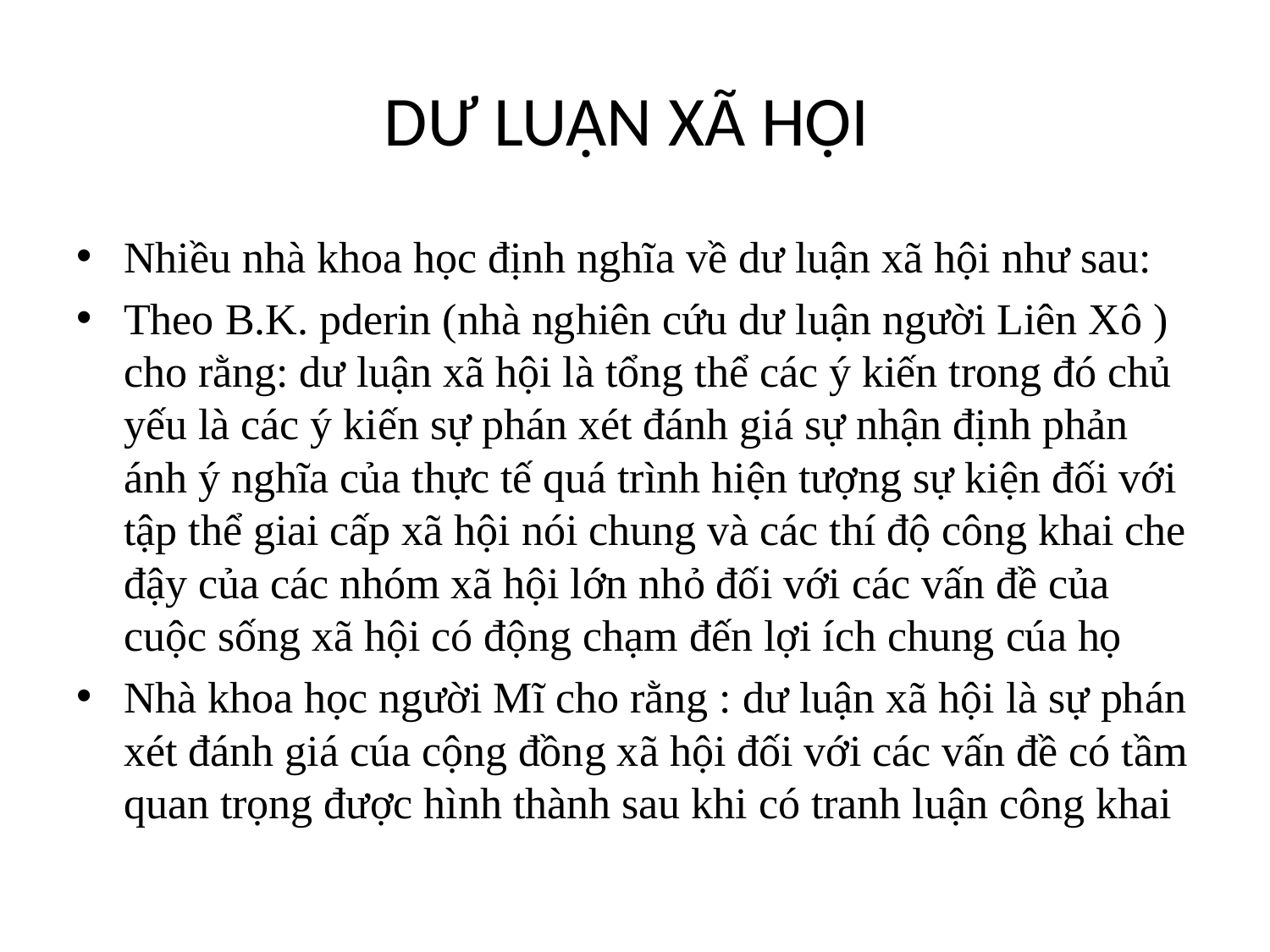

DƯ LUẬN XÃ HỘI
Nhiều nhà khoa học định nghĩa về dư luận xã hội như sau:
Theo B.K. pderin (nhà nghiên cứu dư luận người Liên Xô ) cho rằng: dư luận xã hội là tổng thể các ý kiến trong đó chủ yếu là các ý kiến sự phán xét đánh giá sự nhận định phản ánh ý nghĩa của thực tế quá trình hiện tượng sự kiện đối với tập thể giai cấp xã hội nói chung và các thí độ công khai che đậy của các nhóm xã hội lớn nhỏ đối với các vấn đề của cuộc sống xã hội có động chạm đến lợi ích chung cúa họ
Nhà khoa học người Mĩ cho rằng : dư luận xã hội là sự phán xét đánh giá cúa cộng đồng xã hội đối với các vấn đề có tầm quan trọng được hình thành sau khi có tranh luận công khai